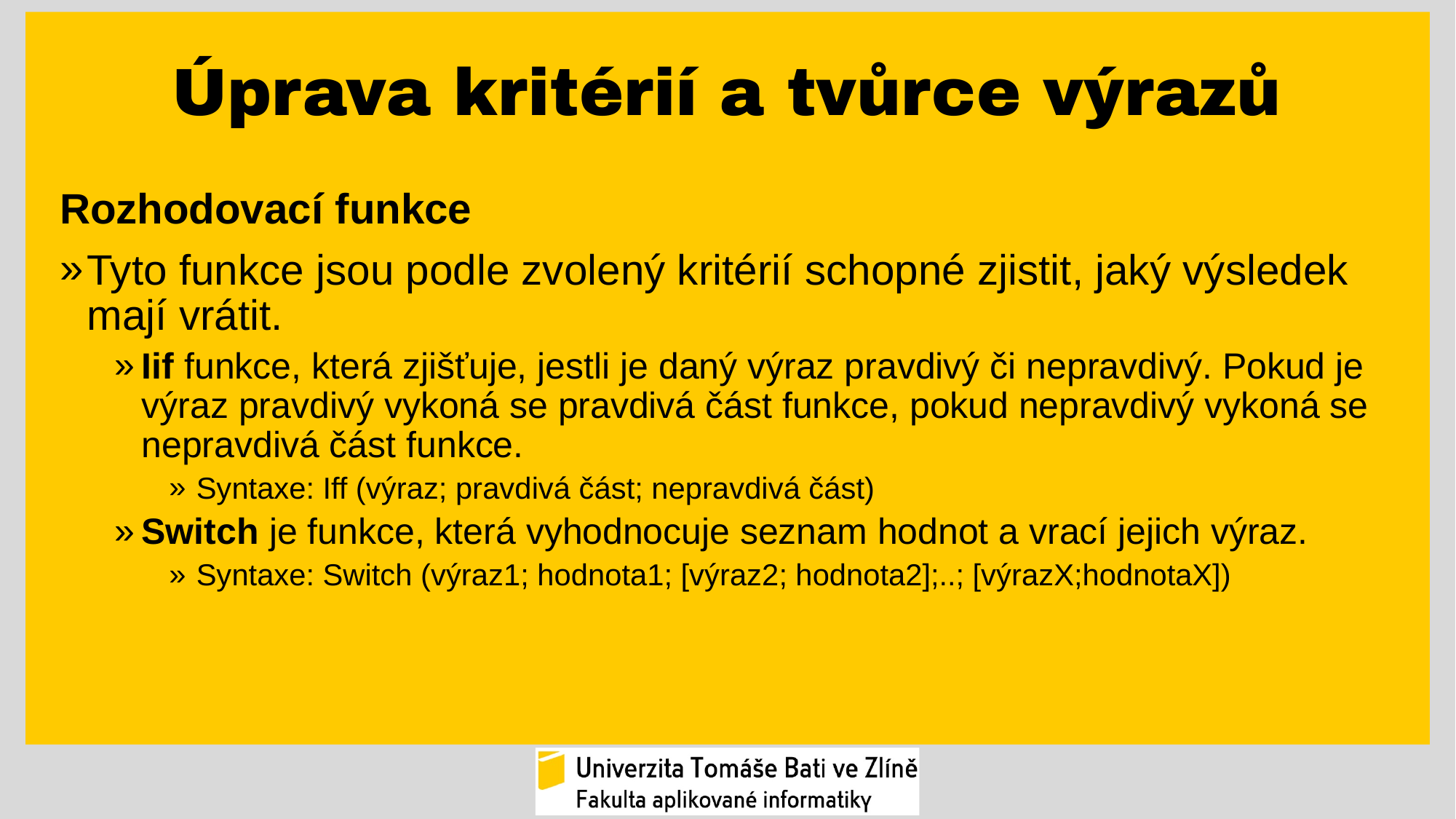

# Úprava kritérií a tvůrce výrazů
Rozhodovací funkce
Tyto funkce jsou podle zvolený kritérií schopné zjistit, jaký výsledek mají vrátit.
Iif funkce, která zjišťuje, jestli je daný výraz pravdivý či nepravdivý. Pokud je výraz pravdivý vykoná se pravdivá část funkce, pokud nepravdivý vykoná se nepravdivá část funkce.
Syntaxe: Iff (výraz; pravdivá část; nepravdivá část)
Switch je funkce, která vyhodnocuje seznam hodnot a vrací jejich výraz.
Syntaxe: Switch (výraz1; hodnota1; [výraz2; hodnota2];..; [výrazX;hodnotaX])